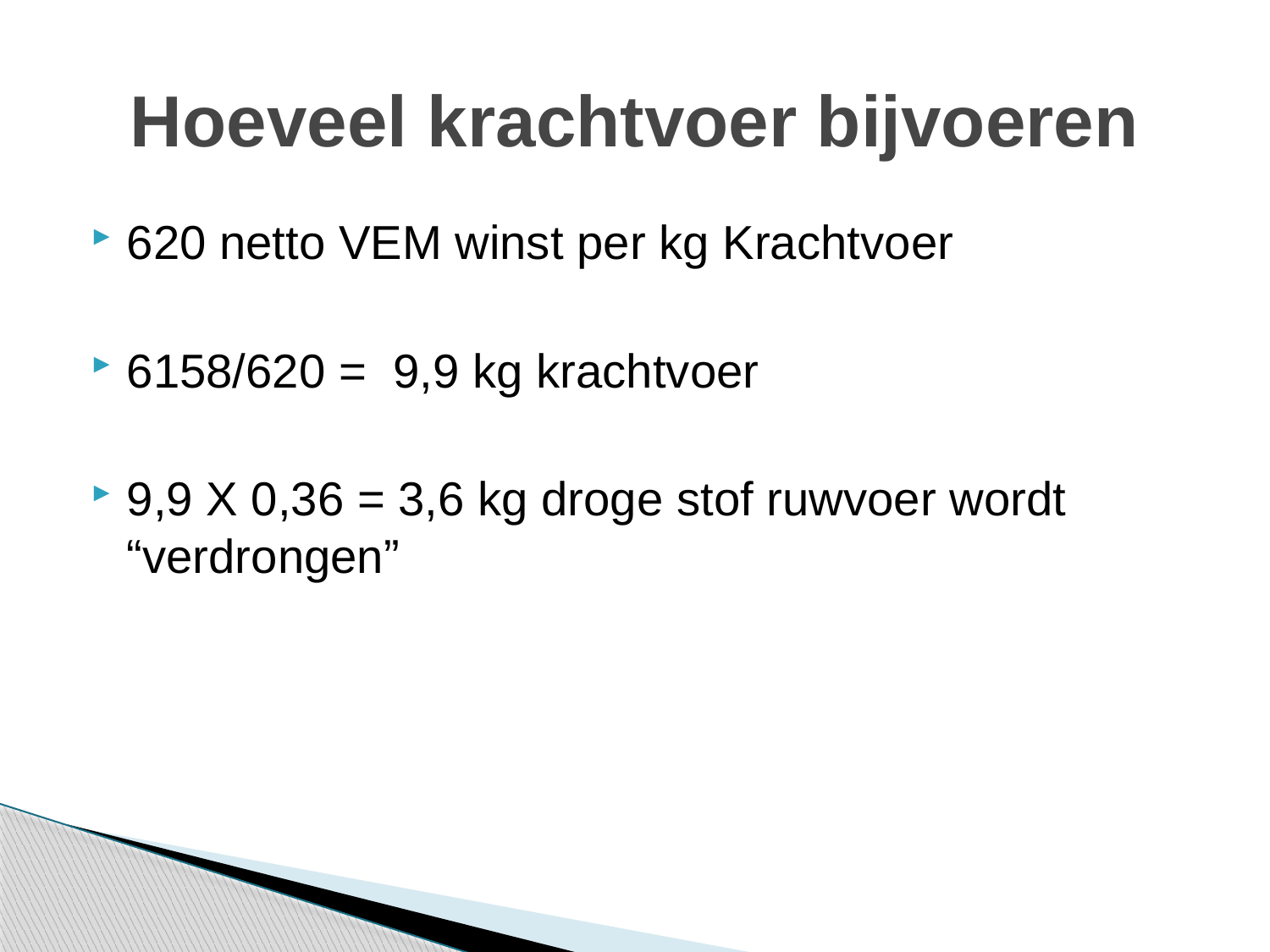

# Hoeveel krachtvoer bijvoeren
620 netto VEM winst per kg Krachtvoer

6158/620 =  9,9 kg krachtvoer

9,9 X 0,36 = 3,6 kg droge stof ruwvoer wordt “verdrongen”